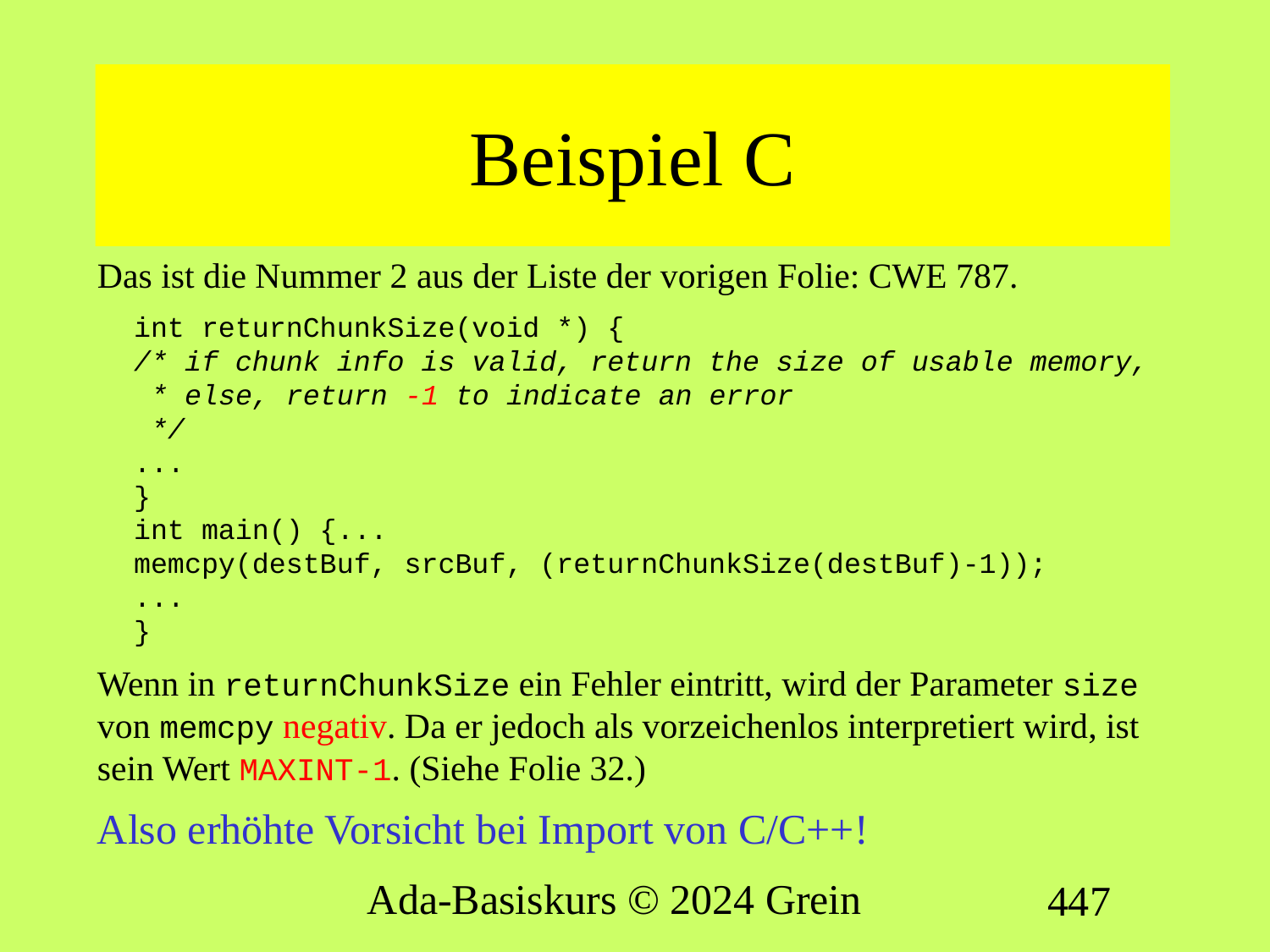

# Beispiel C
Das ist die Nummer 2 aus der Liste der vorigen Folie: CWE 787.
int returnChunkSize(void *) {
/* if chunk info is valid, return the size of usable memory,
 * else, return -1 to indicate an error
 */
...
}
int main() {...
memcpy(destBuf, srcBuf, (returnChunkSize(destBuf)-1));
...
}
Wenn in returnChunkSize ein Fehler eintritt, wird der Parameter size von memcpy negativ. Da er jedoch als vorzeichenlos interpretiert wird, ist sein Wert MAXINT-1. (Siehe Folie 32.)
Also erhöhte Vorsicht bei Import von C/C++!
Ada-Basiskurs © 2024 Grein
447